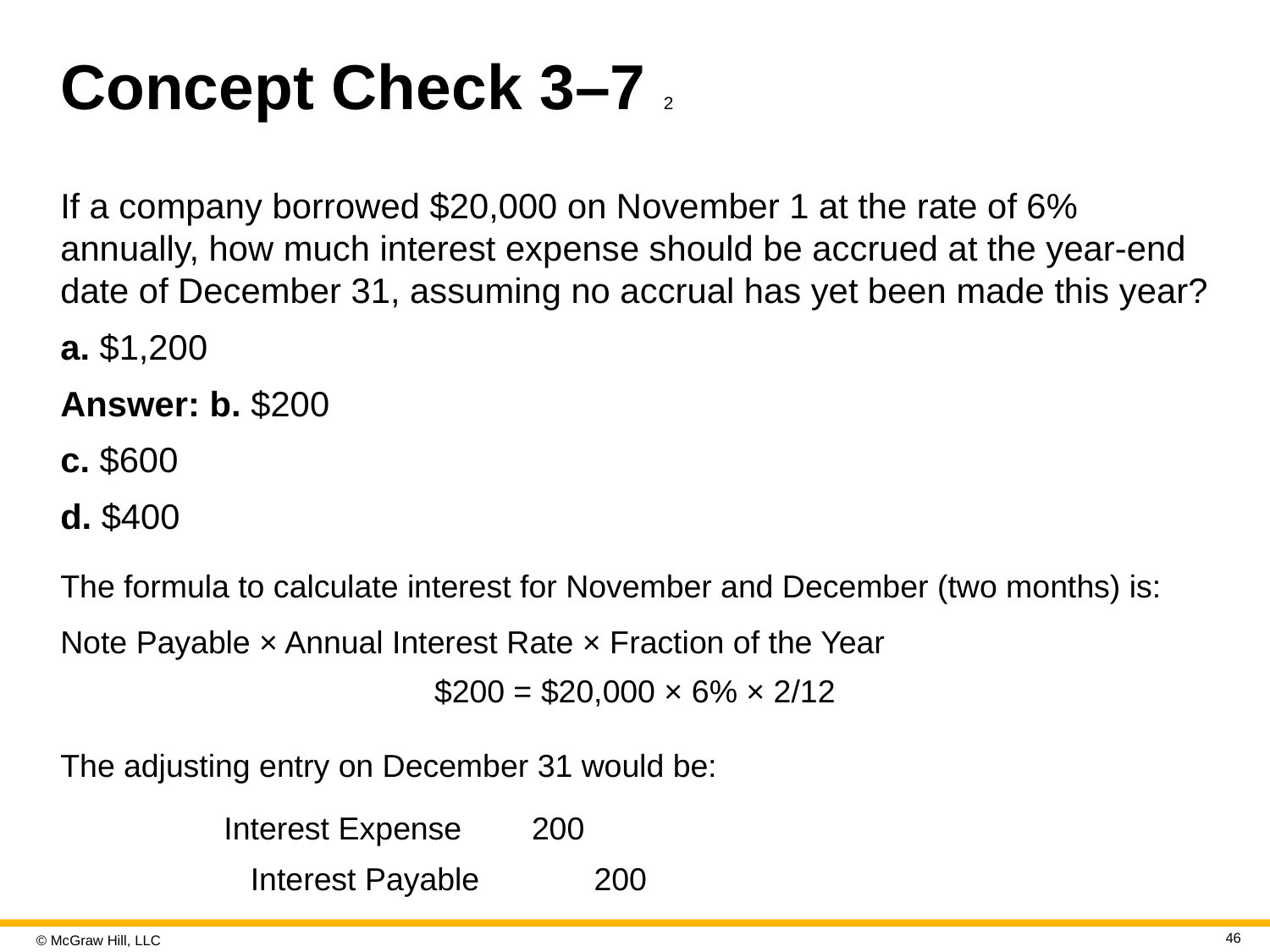

# Concept Check 3–7 2
If a company borrowed $20,000 on November 1 at the rate of 6% annually, how much interest expense should be accrued at the year-end date of December 31, assuming no accrual has yet been made this year?
a. $1,200
Answer: b. $200
c. $600
d. $400
The formula to calculate interest for November and December (two months) is:
Note Payable × Annual Interest Rate × Fraction of the Year
$200 = $20,000 × 6% × 2/12
The adjusting entry on December 31 would be:
| Interest Expense | 200 |
| --- | --- |
| Interest Payable | 200 |
46